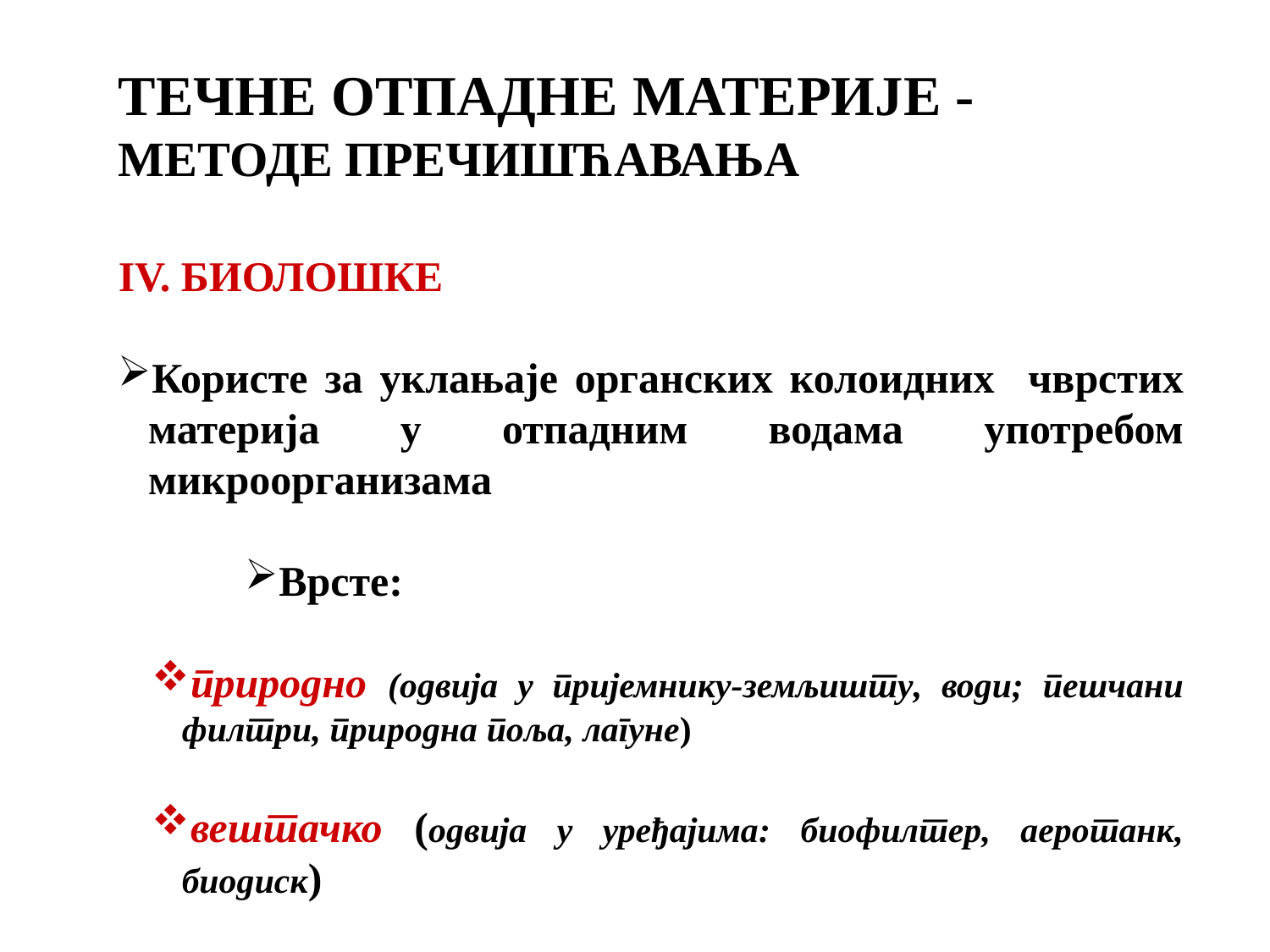

ТЕЧНЕ ОТПАДНЕ МАТЕРИЈЕ -
МЕТОДЕ ПРЕЧИШЋАВАЊА
IV. БИОЛОШКЕ

Користе за уклањаје органских колоидних  чврстих материја у отпадним водама употребом микроорганизама

Врсте:

природно (одвија у пријемнику-земљишту, води; пешчани филтри, природна поља, лагуне)

вештачко (одвија у уређајима: биофилтер, аеротанк, биодиск)